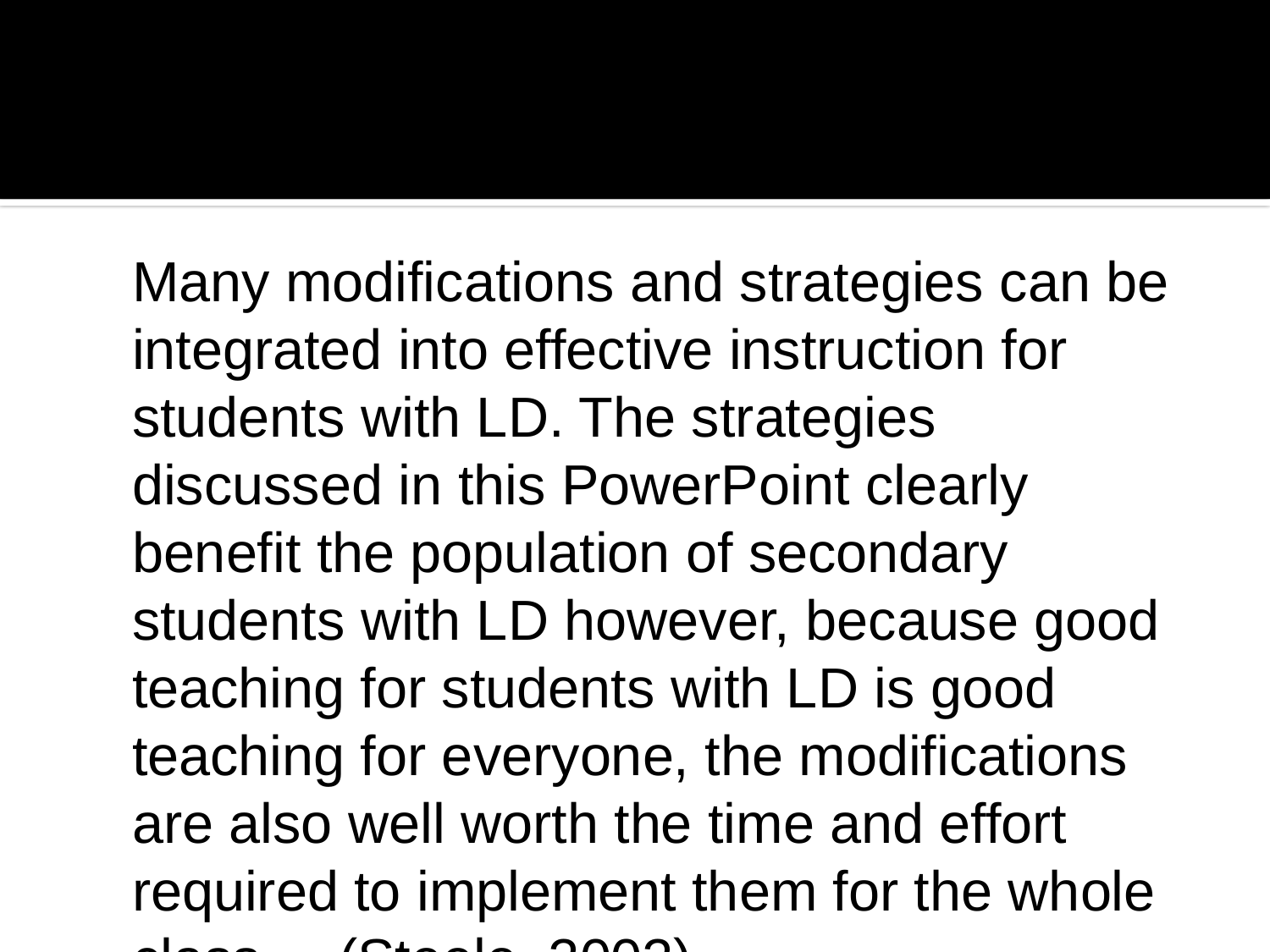

Many modifications and strategies can be integrated into effective instruction for students with LD. The strategies discussed in this PowerPoint clearly benefit the population of secondary students with LD however, because good teaching for students with LD is good teaching for everyone, the modifications are also well worth the time and effort required to implement them for the whole class.    (Steele, 2002)